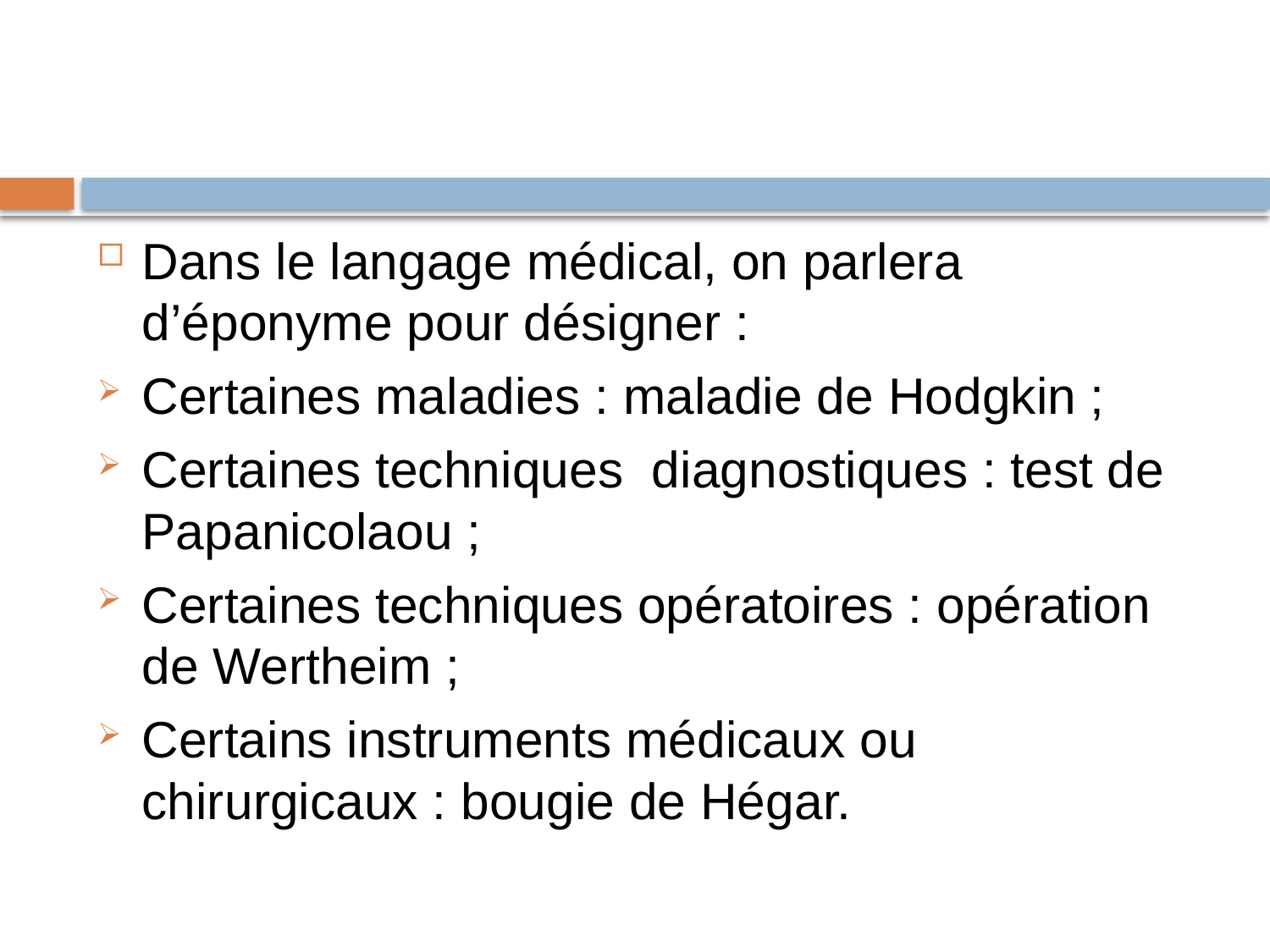

Dans le langage médical, on parlera d’éponyme pour désigner :
Certaines maladies : maladie de Hodgkin ;
Certaines techniques  diagnostiques : test de Papanicolaou ;
Certaines techniques opératoires : opération de Wertheim ;
Certains instruments médicaux ou chirurgicaux : bougie de Hégar.